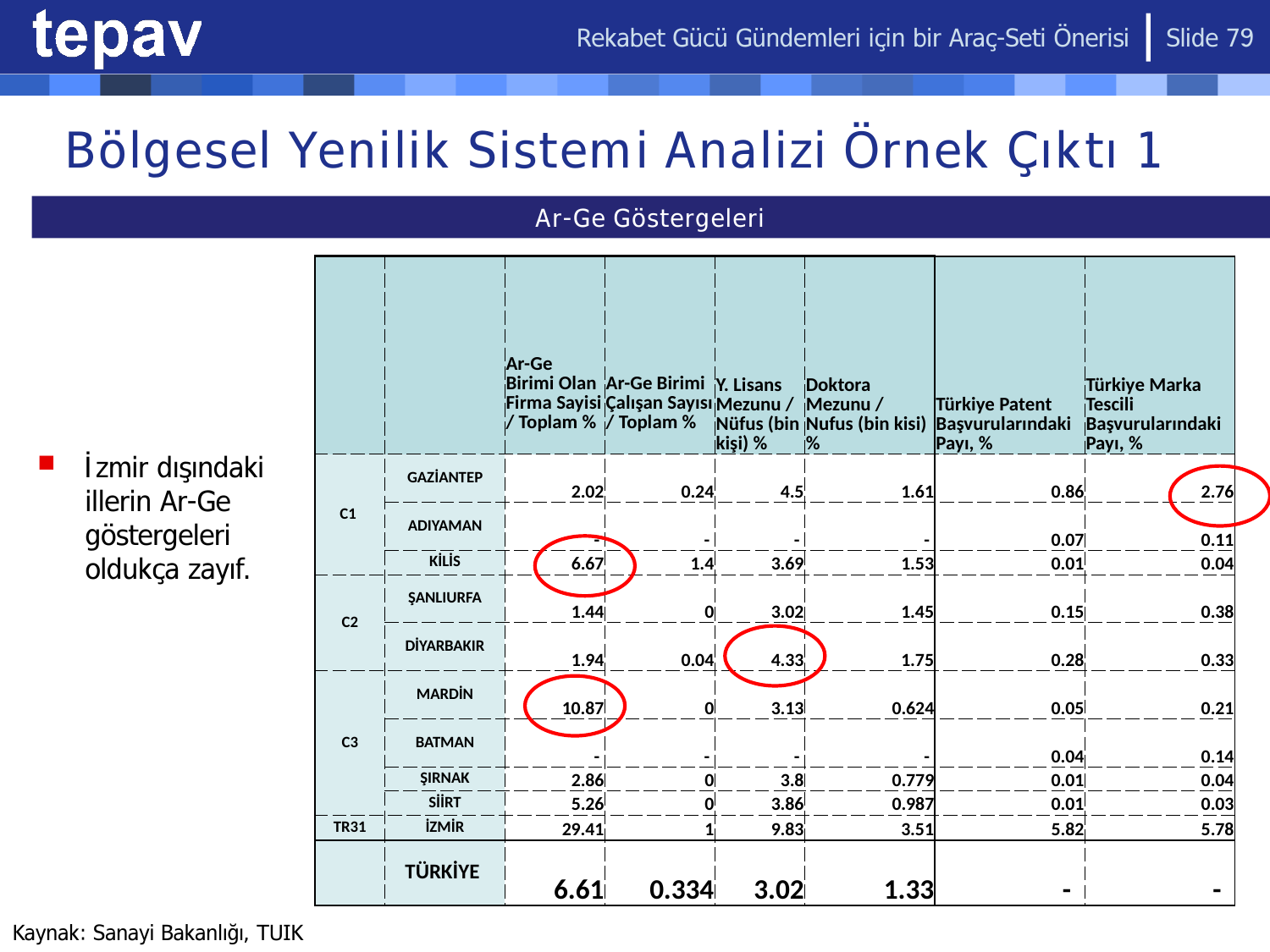

Rekabet Gücü Gündemleri için bir Araç-Seti Önerisi
Slide 79
# Bölgesel Yenilik Sistemi Analizi Örnek Çıktı 1
Ar-Ge Göstergeleri

İzmir dışındaki illerin Ar-Ge göstergeleri oldukça zayıf.
|  |  | Ar-Ge Birimi Olan Firma Sayisi / Toplam % | Ar-Ge Birimi Çalışan Sayısı / Toplam % | Y. Lisans Mezunu / Nüfus (bin kişi) % | Doktora Mezunu / Nufus (bin kisi) % | Türkiye Patent Başvurularındaki Payı, % | Türkiye Marka Tescili Başvurularındaki Payı, % |
| --- | --- | --- | --- | --- | --- | --- | --- |
| C1 | GAZİANTEP | 2.02 | 0.24 | 4.5 | 1.61 | 0.86 | 2.76 |
|  | ADIYAMAN | - | - | - | - | 0.07 | 0.11 |
|  | KİLİS | 6.67 | 1.4 | 3.69 | 1.53 | 0.01 | 0.04 |
| C2 | ŞANLIURFA | 1.44 | 0 | 3.02 | 1.45 | 0.15 | 0.38 |
|  | DİYARBAKIR | 1.94 | 0.04 | 4.33 | 1.75 | 0.28 | 0.33 |
| C3 | MARDİN | 10.87 | 0 | 3.13 | 0.624 | 0.05 | 0.21 |
|  | BATMAN | - | - | - | - | 0.04 | 0.14 |
|  | ŞIRNAK | 2.86 | 0 | 3.8 | 0.779 | 0.01 | 0.04 |
|  | SİİRT | 5.26 | 0 | 3.86 | 0.987 | 0.01 | 0.03 |
| TR31 | İZMİR | 29.41 | 1 | 9.83 | 3.51 | 5.82 | 5.78 |
|  | TÜRKİYE | 6.61 | 0.334 | 3.02 | 1.33 | - | - |

Kaynak: Sanayi Bakanlığı, TUIK